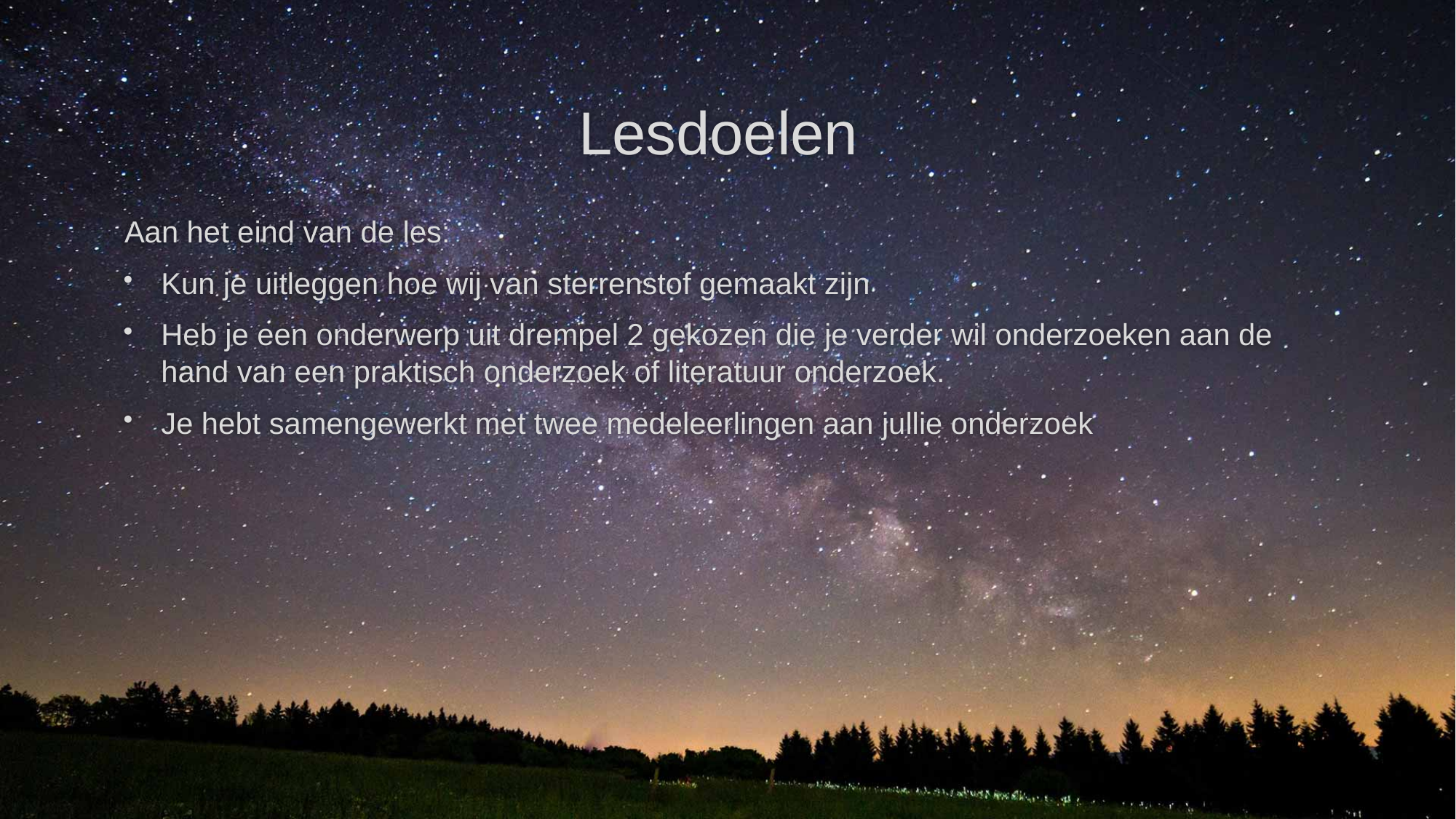

# Lesdoelen
Aan het eind van de les:
Kun je uitleggen hoe wij van sterrenstof gemaakt zijn
Heb je een onderwerp uit drempel 2 gekozen die je verder wil onderzoeken aan de hand van een praktisch onderzoek of literatuur onderzoek.
Je hebt samengewerkt met twee medeleerlingen aan jullie onderzoek